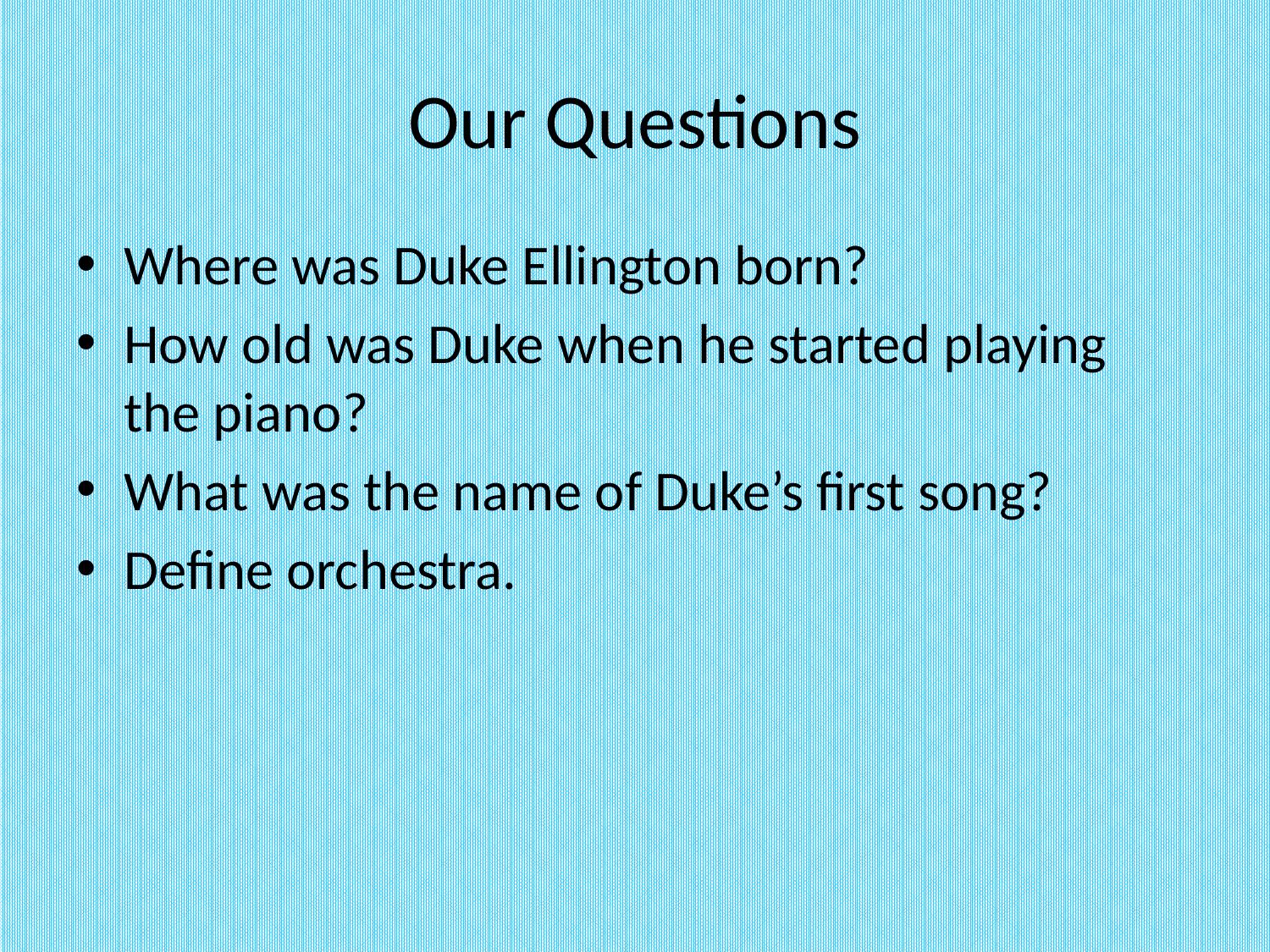

# Our Questions
Where was Duke Ellington born?
How old was Duke when he started playing the piano?
What was the name of Duke’s first song?
Define orchestra.